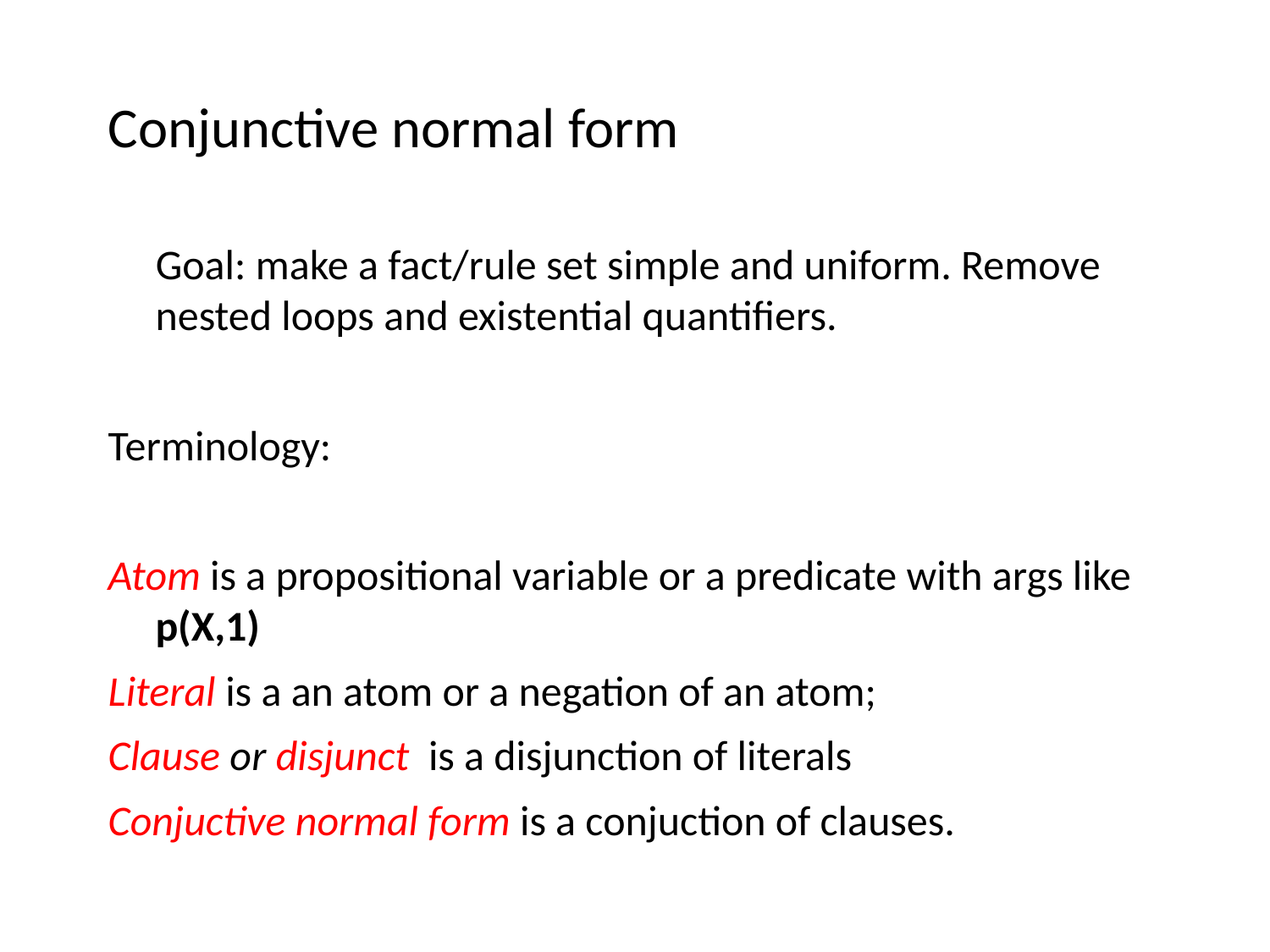

Conjunctive normal form

     Goal: make a fact/rule set simple and uniform. Remove nested loops and existential quantifiers.

Terminology:

Atom is a propositional variable or a predicate with args like p(X,1)
Literal is a an atom or a negation of an atom;
Clause or disjunct  is a disjunction of literals
Conjuctive normal form is a conjuction of clauses.